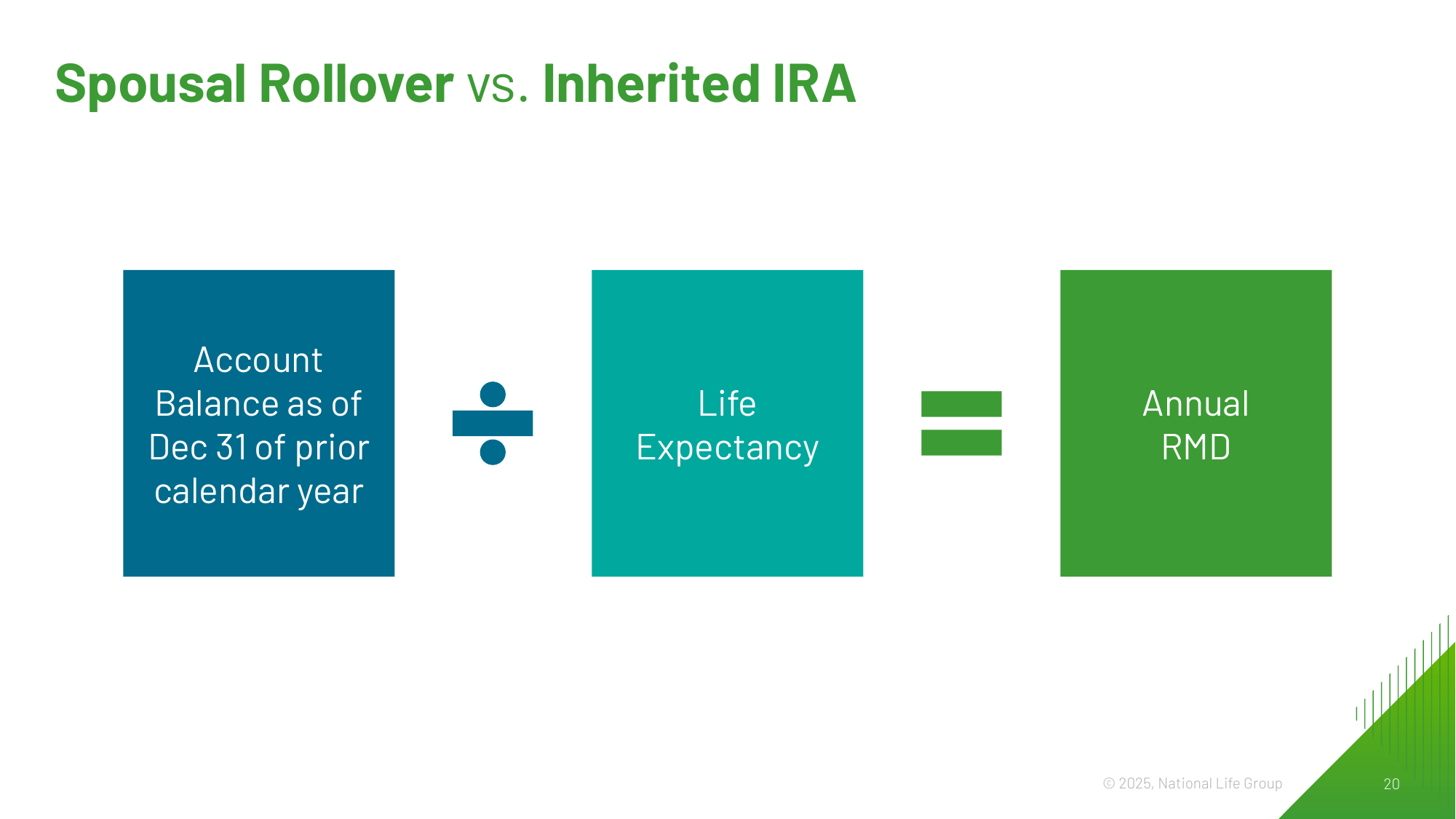

# Spousal Rollover vs. Inherited IRA
Account Balance as of
Dec 31 of prior calendar year
Life
Expectancy
Annual
RMD

 20